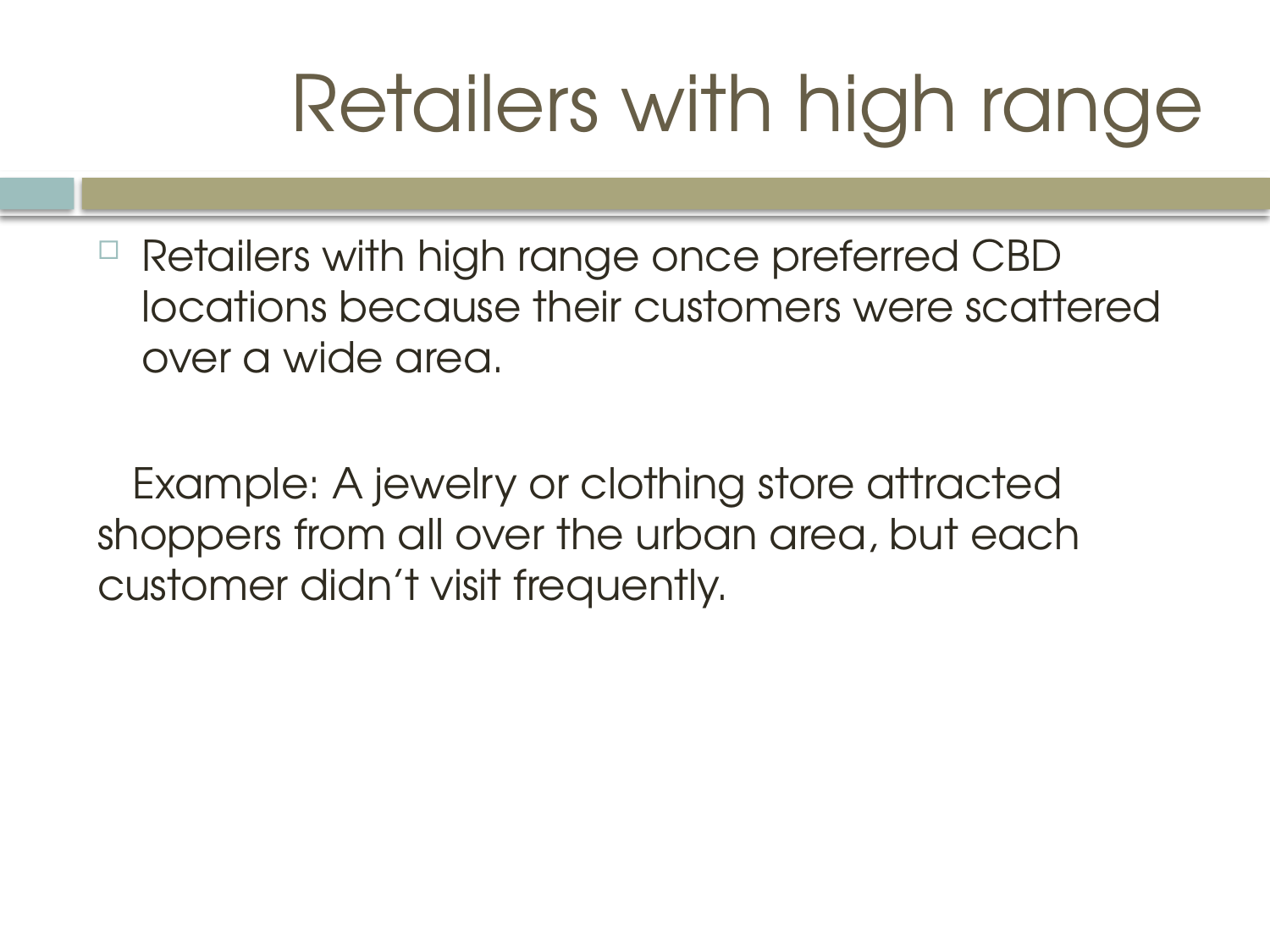

# Retailers with high range
Retailers with high range once preferred CBD locations because their customers were scattered over a wide area.

   Example: A jewelry or clothing store attracted shoppers from all over the urban area, but each customer didn’t visit frequently.